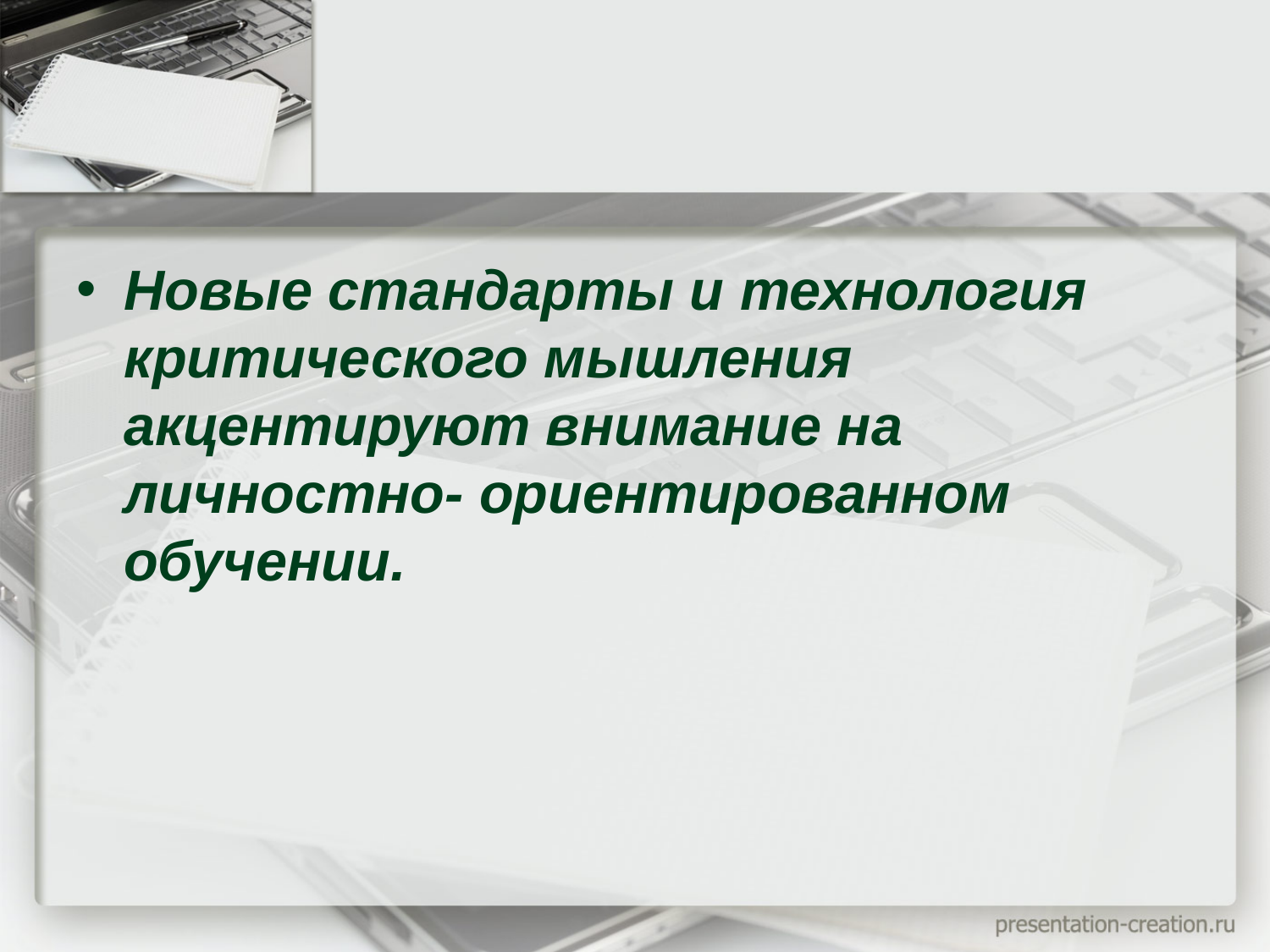

#
Новые стандарты и технология критического мышления акцентируют внимание на личностно- ориентированном обучении.